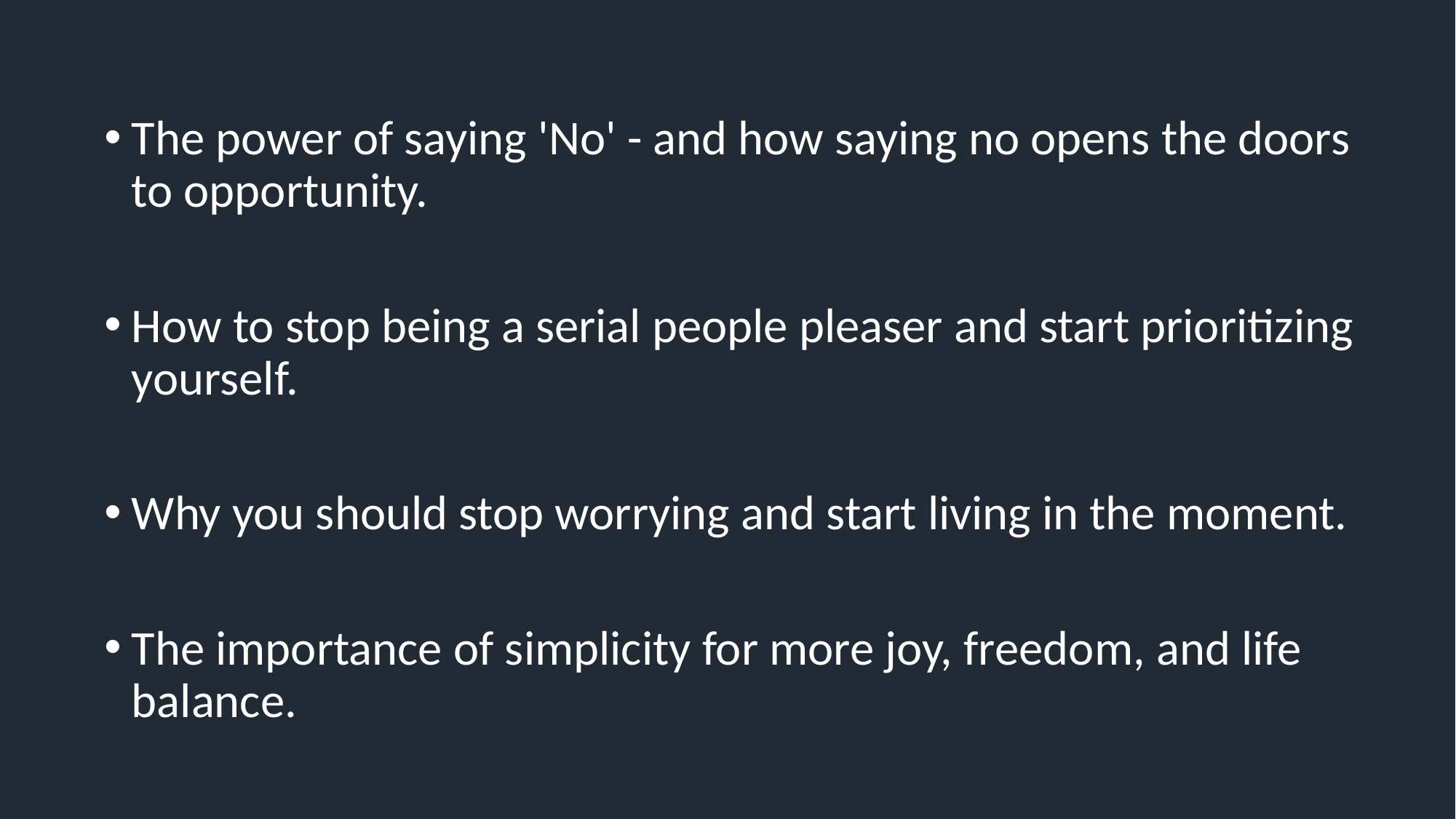

The power of saying 'No' - and how saying no opens the doors to opportunity.

How to stop being a serial people pleaser and start prioritizing yourself.

Why you should stop worrying and start living in the moment.

The importance of simplicity for more joy, freedom, and life balance.